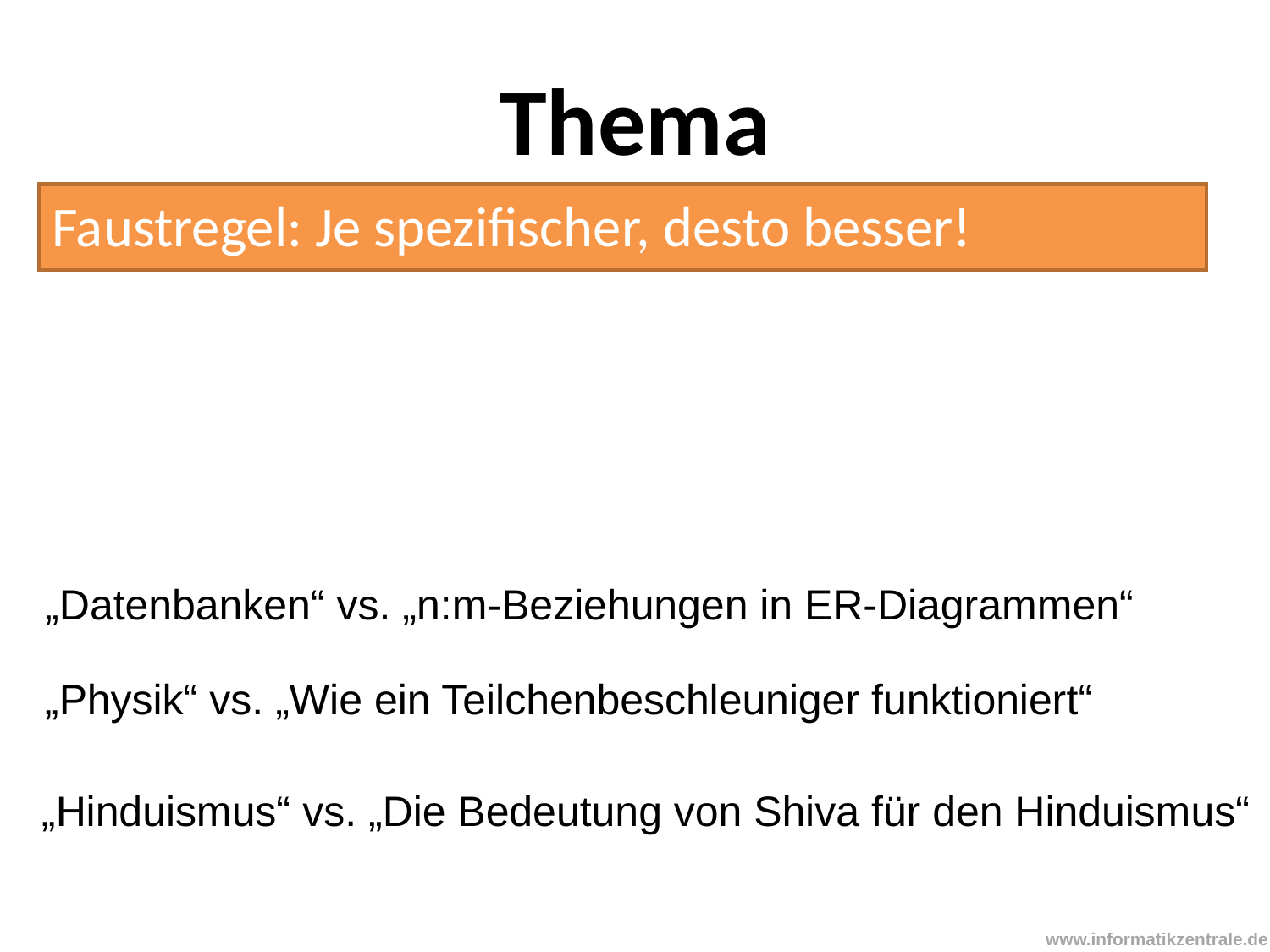

# Thema
Faustregel: Je spezifischer, desto besser!
„Datenbanken“ vs. „n:m-Beziehungen in ER-Diagrammen“
„Physik“ vs. „Wie ein Teilchenbeschleuniger funktioniert“
„Hinduismus“ vs. „Die Bedeutung von Shiva für den Hinduismus“